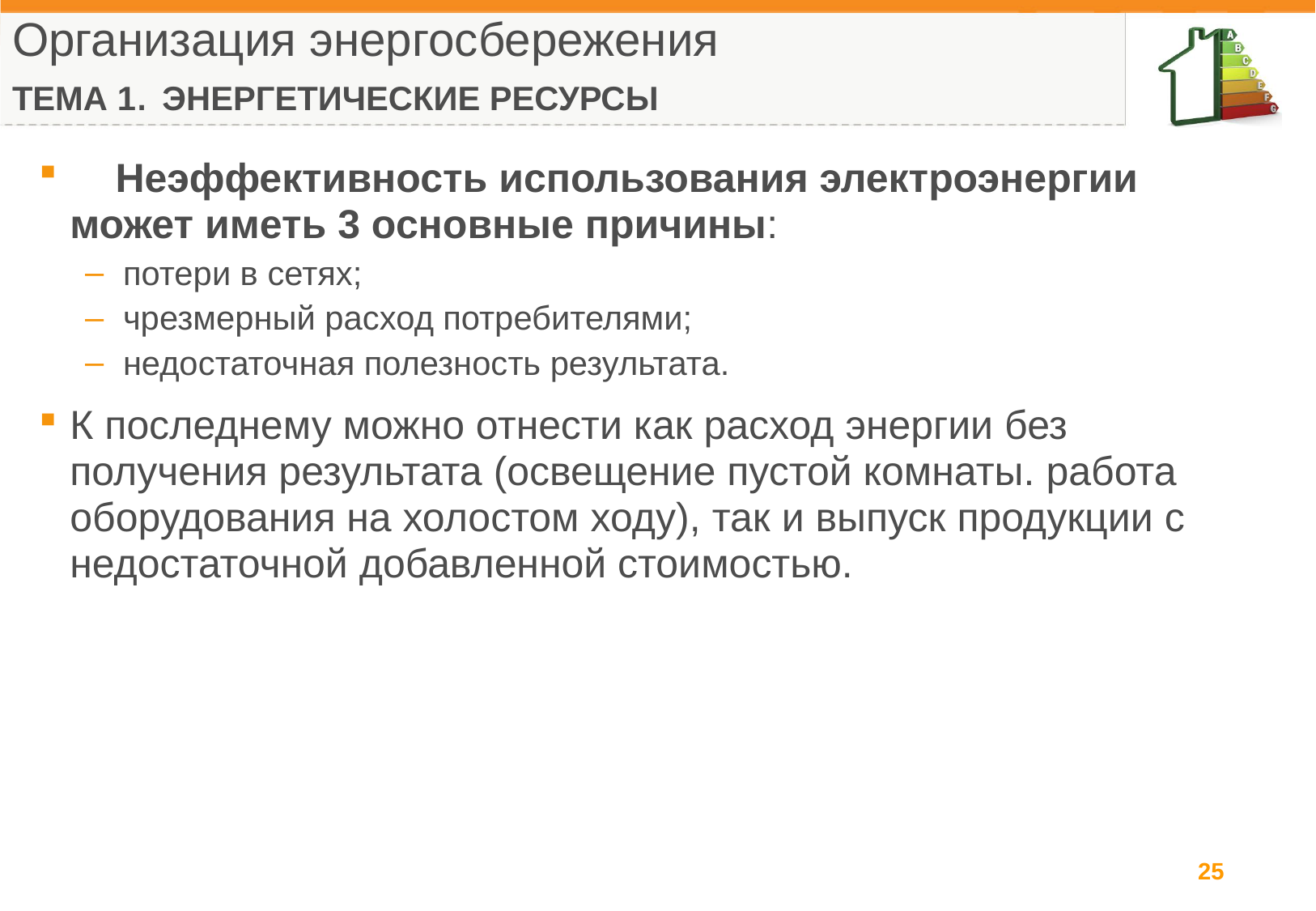

Организация энергосбережения
ТЕМА 1. ЭНЕРГЕТИЧЕСКИЕ РЕСУРСЫ
    Неэффективность использования электроэнергии может иметь 3 основные причины:
потери в сетях;
чрезмерный расход потребителями;
недостаточная полезность результата.
К последнему можно отнести как расход энергии без получения результата (освещение пустой комнаты. работа оборудования на холостом ходу), так и выпуск продукции с недостаточной добавленной стоимостью.